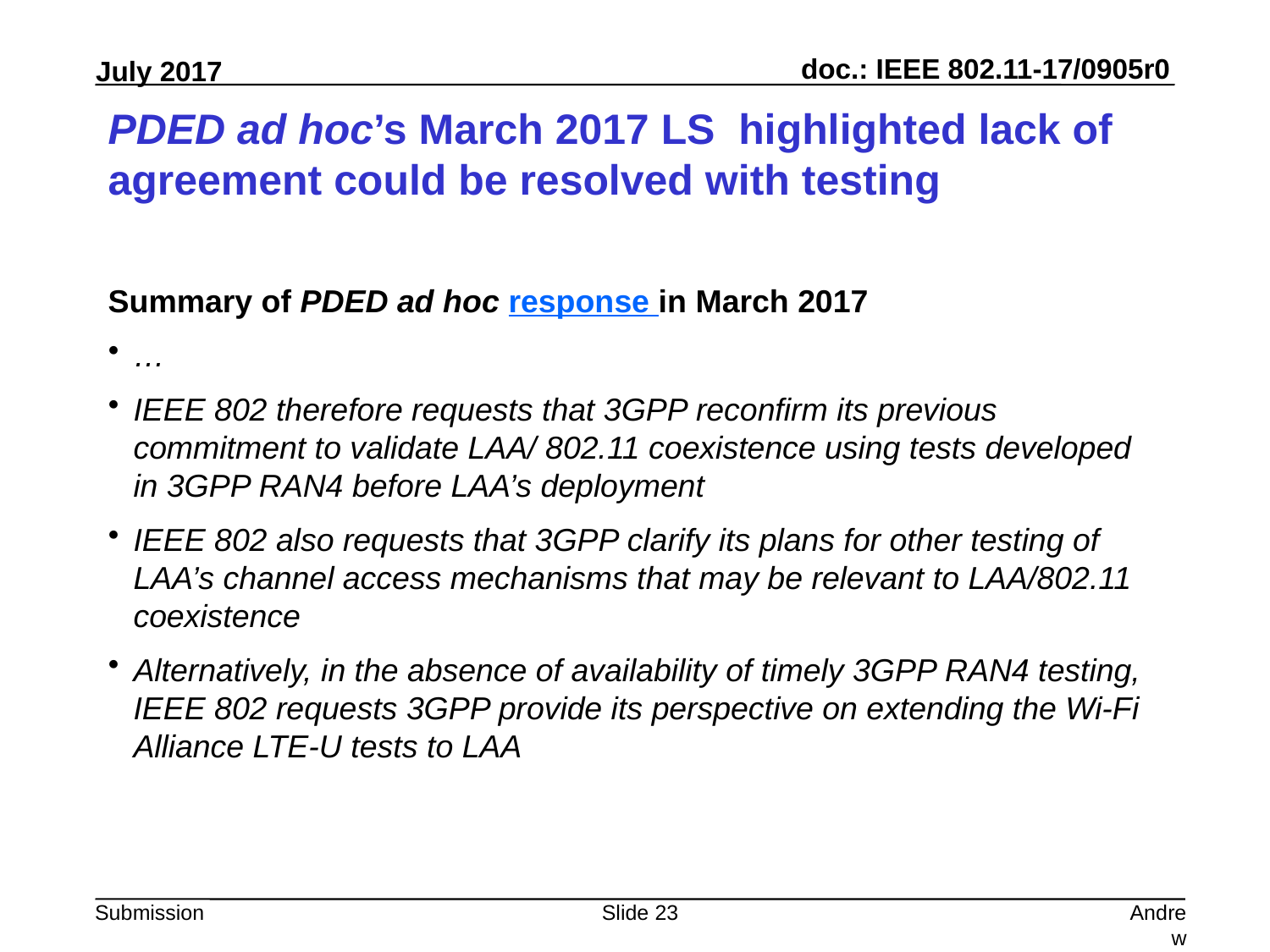

# PDED ad hoc’s March 2017 LS  highlighted lack of agreement could be resolved with testing
Summary of PDED ad hoc response in March 2017
…
IEEE 802 therefore requests that 3GPP reconfirm its previous commitment to validate LAA/ 802.11 coexistence using tests developed in 3GPP RAN4 before LAA’s deployment
IEEE 802 also requests that 3GPP clarify its plans for other testing of LAA’s channel access mechanisms that may be relevant to LAA/802.11 coexistence
Alternatively, in the absence of availability of timely 3GPP RAN4 testing, IEEE 802 requests 3GPP provide its perspective on extending the Wi-Fi Alliance LTE-U tests to LAA

Slide 23
Andrew Myles, Cisco